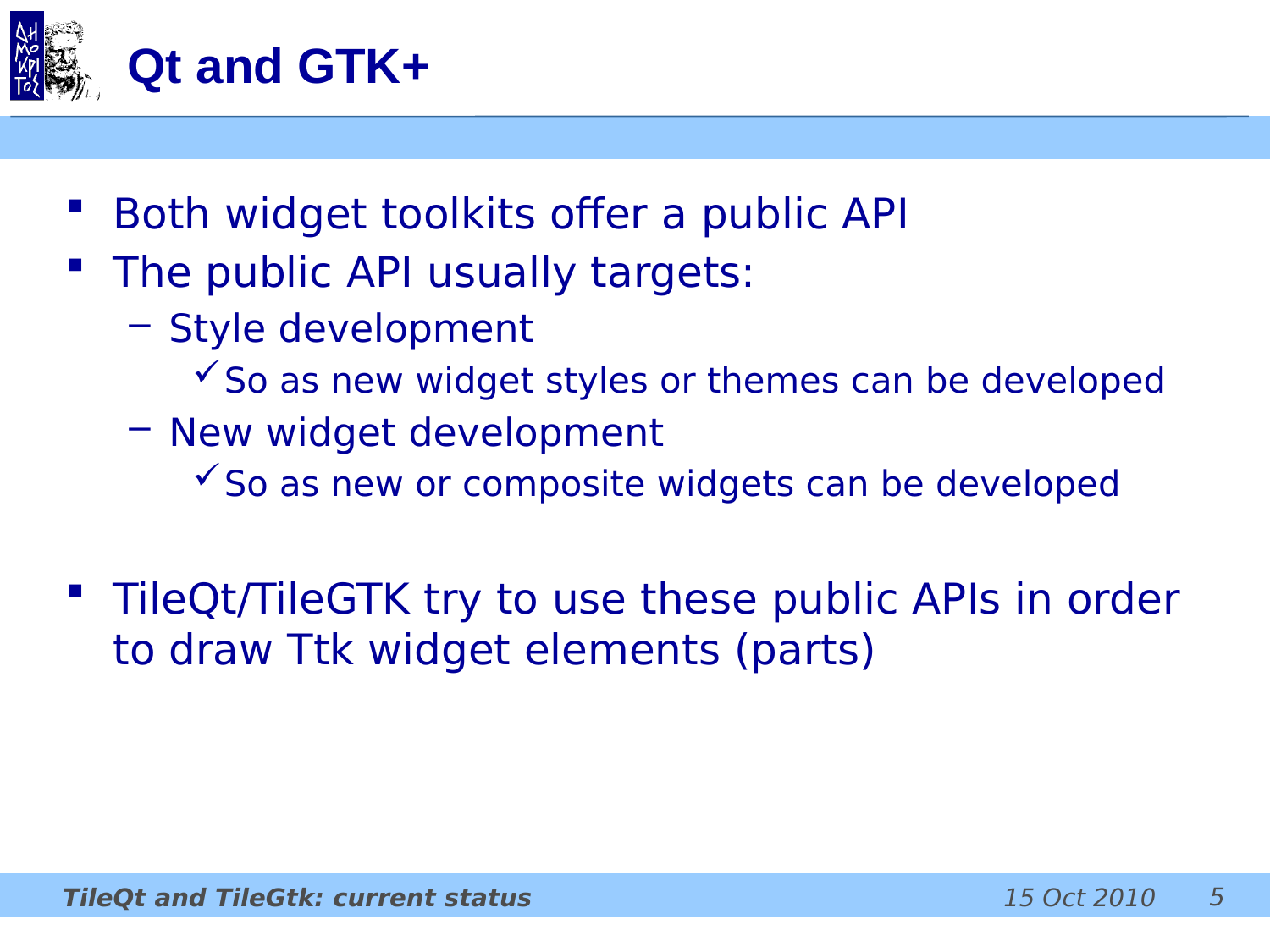

# Qt and GTK+
Both widget toolkits offer a public API
The public API usually targets:
Style development
So as new widget styles or themes can be developed
New widget development
So as new or composite widgets can be developed

TileQt/TileGTK try to use these public APIs in order to draw Ttk widget elements (parts)
5
TileQt and TileGtk: current status
15 Oct 2010